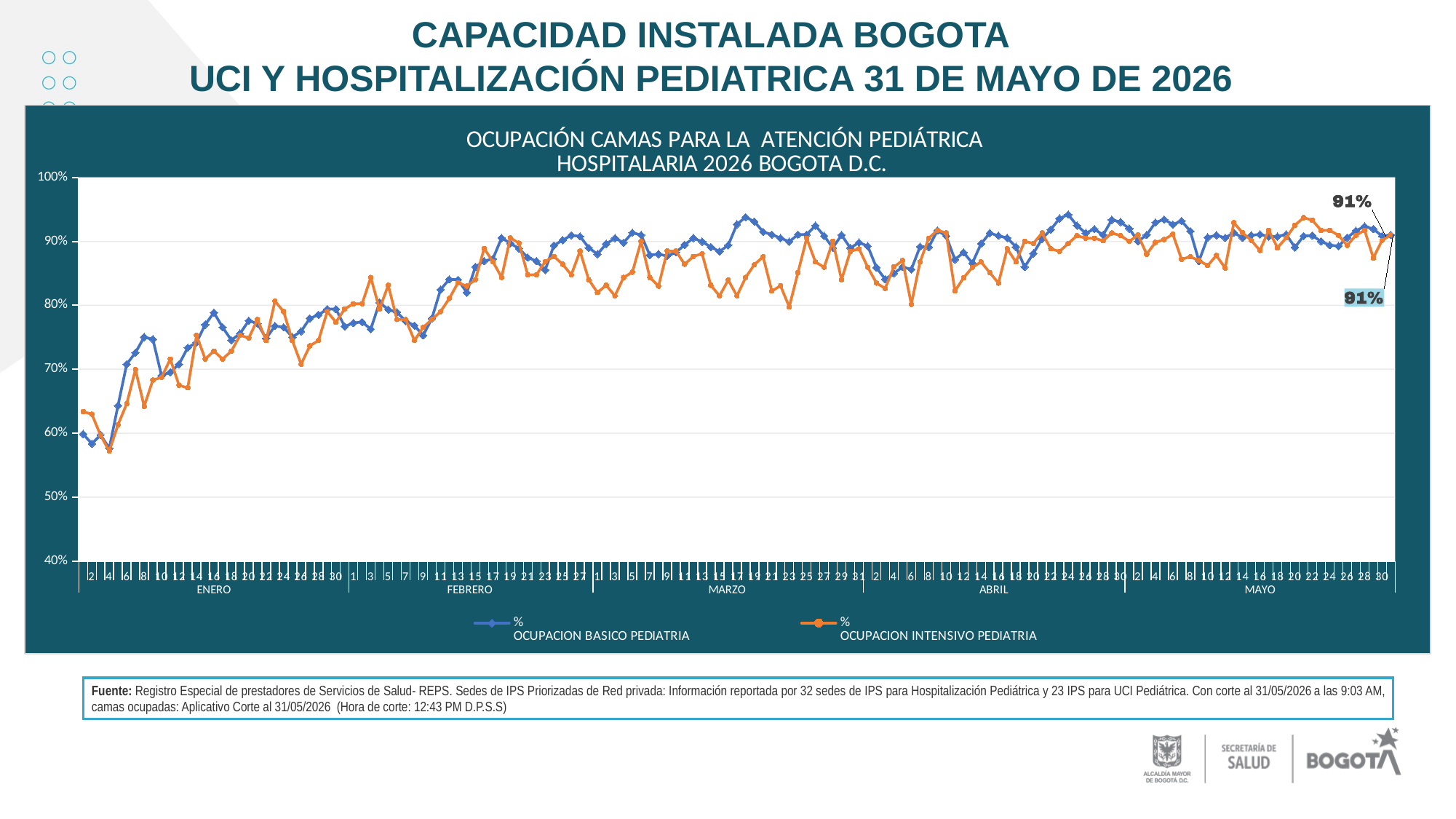

# CAPACIDAD INSTALADA BOGOTA UCI Y HOSPITALIZACIÓN PEDIATRICA 31 DE MAYO DE 2026

### Chart: OCUPACIÓN CAMAS PARA LA  ATENCIÓN PEDIÁTRICA
HOSPITALARIA 2026 BOGOTA D.C.

| Category | %
OCUPACION BASICO PEDIATRIA | %
OCUPACION INTENSIVO PEDIATRIA |
|---|---|---|
| 1 | 0.5987482614742698 | 0.6337448559670782 |
| 2 | 0.5834492350486787 | 0.6296296296296297 |
| 3 | 0.5973574408901252 | 0.5967078189300411 |
| 4 | 0.5764951321279554 | 0.5720164609053497 |
| 5 | 0.6432545201668984 | 0.6131687242798354 |
| 6 | 0.7079276773296245 | 0.6460905349794238 |
| 7 | 0.7260083449235049 | 0.6995884773662552 |
| 8 | 0.7503477051460362 | 0.641975308641975 |
| 9 | 0.7468706536856745 | 0.6831275720164609 |
| 10 | 0.6898470097357441 | 0.6872427983539094 |
| 11 | 0.6954102920723226 | 0.7160493827160493 |
| 12 | 0.7079276773296245 | 0.6748971193415638 |
| 13 | 0.7336578581363005 | 0.6707818930041153 |
| 14 | 0.7420027816411683 | 0.7530864197530864 |
| 15 | 0.7698191933240612 | 0.7160493827160493 |
| 16 | 0.7885952712100139 | 0.7283950617283951 |
| 17 | 0.7656467315716272 | 0.7160493827160493 |
| 18 | 0.7454798331015299 | 0.7283950617283951 |
| 19 | 0.7559109874826148 | 0.7530864197530864 |
| 20 | 0.7760778859527121 | 0.7489711934156379 |
| 21 | 0.7712100139082059 | 0.7777777777777778 |
| 22 | 0.7482614742698191 | 0.7448559670781894 |
| 23 | 0.7677329624478443 | 0.8065843621399177 |
| 24 | 0.7656467315716272 | 0.7901234567901234 |
| 25 | 0.7503477051460362 | 0.7448559670781894 |
| 26 | 0.7593880389429764 | 0.7078189300411523 |
| 27 | 0.7795549374130737 | 0.7366255144032922 |
| 28 | 0.7851182197496523 | 0.7448559670781894 |
| 29 | 0.7941585535465925 | 0.7901234567901234 |
| 30 | 0.7941585535465925 | 0.7736625514403292 |
| 31 | 0.7668754349338901 | 0.7942386831275721 |
| 1 | 0.7724425887265136 | 0.8024691358024691 |
| 2 | 0.7738343771746694 | 0.8024691358024691 |
| 3 | 0.7627000695894224 | 0.8436213991769548 |
| 4 | 0.8044537230340988 | 0.7942386831275721 |
| 5 | 0.7933194154488518 | 0.831275720164609 |
| 6 | 0.7891440501043842 | 0.7777777777777778 |
| 7 | 0.7752261656228253 | 0.7777777777777778 |
| 8 | 0.7682672233820459 | 0.7448559670781894 |
| 9 | 0.7529575504523313 | 0.7654320987654321 |
| 10 | 0.7794015309672929 | 0.7777777777777778 |
| 11 | 0.824634655532359 | 0.7901234567901234 |
| 12 | 0.8406402226861517 | 0.8106995884773662 |
| 13 | 0.8399443284620738 | 0.8353909465020576 |
| 14 | 0.82 | 0.83 |
| 15 | 0.86 | 0.84 |
| 16 | 0.8691718858733473 | 0.8888888888888888 |
| 17 | 0.872651356993737 | 0.8683127572016461 |
| 18 | 0.9053583855254002 | 0.8436213991769548 |
| 19 | 0.8970076548364648 | 0.9053497942386831 |
| 20 | 0.8886569241475296 | 0.897119341563786 |
| 21 | 0.8747390396659708 | 0.8477366255144033 |
| 22 | 0.8691718858733473 | 0.8477366255144033 |
| 23 | 0.8552540013917884 | 0.8683127572016461 |
| 24 | 0.8935281837160751 | 0.8765432098765432 |
| 25 | 0.9018789144050104 | 0.8641975308641975 |
| 26 | 0.9095337508698678 | 0.8477366255144033 |
| 27 | 0.9078212290502793 | 0.8847736625514403 |
| 28 | 0.89 | 0.84 |
| 1 | 0.88 | 0.82 |
| 2 | 0.895949720670391 | 0.831275720164609 |
| 3 | 0.9050279329608939 | 0.8148148148148148 |
| 4 | 0.8980446927374302 | 0.8436213991769548 |
| 5 | 0.9134682484298674 | 0.8518518518518519 |
| 6 | 0.91 | 0.9 |
| 7 | 0.8785764131193301 | 0.8436213991769548 |
| 8 | 0.88 | 0.83 |
| 9 | 0.8771807397069086 | 0.8847736625514403 |
| 10 | 0.8827634333565946 | 0.8847736625514403 |
| 11 | 0.8946266573621773 | 0.8641975308641975 |
| 12 | 0.9050942079553385 | 0.8765432098765432 |
| 13 | 0.8995115143056525 | 0.8806584362139918 |
| 14 | 0.8911374738311235 | 0.831275720164609 |
| 15 | 0.8841591067690161 | 0.8148148148148148 |
| 16 | 0.8939288206559665 | 0.8395061728395061 |
| 17 | 0.9267271458478716 | 0.8148148148148148 |
| 18 | 0.9378925331472435 | 0.8436213991769548 |
| 19 | 0.9309141660851361 | 0.8636363636363636 |
| 20 | 0.9148639218422889 | 0.8760330578512396 |
| 21 | 0.9106769016050245 | 0.8223140495867769 |
| 22 | 0.9050942079553385 | 0.8305785123966942 |
| 23 | 0.8995115143056525 | 0.7975206611570248 |
| 24 | 0.9106769016050245 | 0.8512396694214877 |
| 25 | 0.9106769016050245 | 0.9049586776859504 |
| 26 | 0.9246336357292394 | 0.8677685950413223 |
| 27 | 0.9085833914863922 | 0.859504132231405 |
| 28 | 0.89 | 0.9 |
| 29 | 0.91 | 0.84 |
| 30 | 0.889741800418702 | 0.8842975206611571 |
| 31 | 0.8981158408932309 | 0.8884297520661157 |
| 1 | 0.8926315789473684 | 0.859504132231405 |
| 2 | 0.8589385474860335 | 0.8347107438016529 |
| 3 | 0.840782122905028 | 0.8264462809917356 |
| 4 | 0.85 | 0.86 |
| 5 | 0.86 | 0.87 |
| 6 | 0.8561452513966481 | 0.8016528925619835 |
| 7 | 0.8917597765363129 | 0.8677685950413223 |
| 8 | 0.8910614525139665 | 0.9049586776859504 |
| 9 | 0.9168994413407822 | 0.9173553719008265 |
| 10 | 0.9085195530726257 | 0.9132231404958677 |
| 11 | 0.8715083798882681 | 0.8223140495867769 |
| 12 | 0.88268156424581 | 0.8429752066115702 |
| 13 | 0.8659295093296475 | 0.859504132231405 |
| 14 | 0.8963372494816862 | 0.8677685950413223 |
| 15 | 0.9129232895646164 | 0.8512396694214877 |
| 16 | 0.9087767795438839 | 0.8347107438016529 |
| 17 | 0.9053213545266068 | 0.8884297520661157 |
| 18 | 0.8914996544574982 | 0.8677685950413223 |
| 19 | 0.86 | 0.9 |
| 20 | 0.8811333794056669 | 0.8966942148760331 |
| 21 | 0.9039391845196959 | 0.9132231404958677 |
| 22 | 0.9184519695922598 | 0.8884297520661157 |
| 23 | 0.9357290946786455 | 0.8842975206611571 |
| 24 | 0.9419488597097443 | 0.8966942148760331 |
| 25 | 0.9246717346233587 | 0.9090909090909091 |
| 26 | 0.9129232895646164 | 0.9049586776859504 |
| 27 | 0.9191430545957153 | 0.9049586776859504 |
| 28 | 0.9101589495507948 | 0.9008264462809917 |
| 29 | 0.9336558396682793 | 0.9132231404958677 |
| 30 | 0.9302004146510021 | 0.9090909090909091 |
| 1 | 0.92 | 0.9 |
| 2 | 0.9 | 0.91 |
| 3 | 0.91 | 0.88 |
| 4 | 0.9295093296475466 | 0.8983739837398373 |
| 5 | 0.9343469246717346 | 0.902834008097166 |
| 6 | 0.9263592567102547 | 0.9112903225806451 |
| 7 | 0.9318651066758431 | 0.872 |
| 8 | 0.9160357880247764 | 0.876 |
| 9 | 0.8691780821917808 | 0.8700787401574803 |
| 10 | 0.9061643835616439 | 0.8622047244094488 |
| 11 | 0.9095890410958904 | 0.8779527559055118 |
| 12 | 0.9054794520547945 | 0.8582677165354331 |
| 13 | 0.9136986301369863 | 0.9291338582677166 |
| 14 | 0.9054794520547945 | 0.9133858267716536 |
| 15 | 0.9095890410958904 | 0.9015748031496063 |
| 16 | 0.910958904109589 | 0.8858267716535433 |
| 17 | 0.9075342465753424 | 0.9173228346456693 |
| 18 | 0.9075342465753424 | 0.89 |
| 19 | 0.910958904109589 | 0.905511811023622 |
| 20 | 0.8906356801093643 | 0.9251968503937008 |
| 21 | 0.9084073820915927 | 0.937007874015748 |
| 22 | 0.9090909090909091 | 0.9330708661417323 |
| 23 | 0.9 | 0.9173228346456693 |
| 24 | 0.8940533151059467 | 0.9173228346456693 |
| 25 | 0.8926862611073137 | 0.9094488188976378 |
| 26 | 0.9056732740943267 | 0.8937007874015748 |
| 27 | 0.9166097060833903 | 0.9094488188976378 |
| 28 | 0.9234449760765551 | 0.9173228346456693 |
| 29 | 0.9193438140806562 | 0.8740157480314961 |
| 30 | 0.9084073820915927 | 0.9015748031496063 |
| 31 | 0.91 | 0.91 |
Fuente: Registro Especial de prestadores de Servicios de Salud- REPS. Sedes de IPS Priorizadas de Red privada: Información reportada por 32 sedes de IPS para Hospitalización Pediátrica y 23 IPS para UCI Pediátrica. Con corte al 31/05/2026 a las 9:03 AM, camas ocupadas: Aplicativo Corte al 31/05/2026  (Hora de corte: 12:43 PM D.P.S.S)